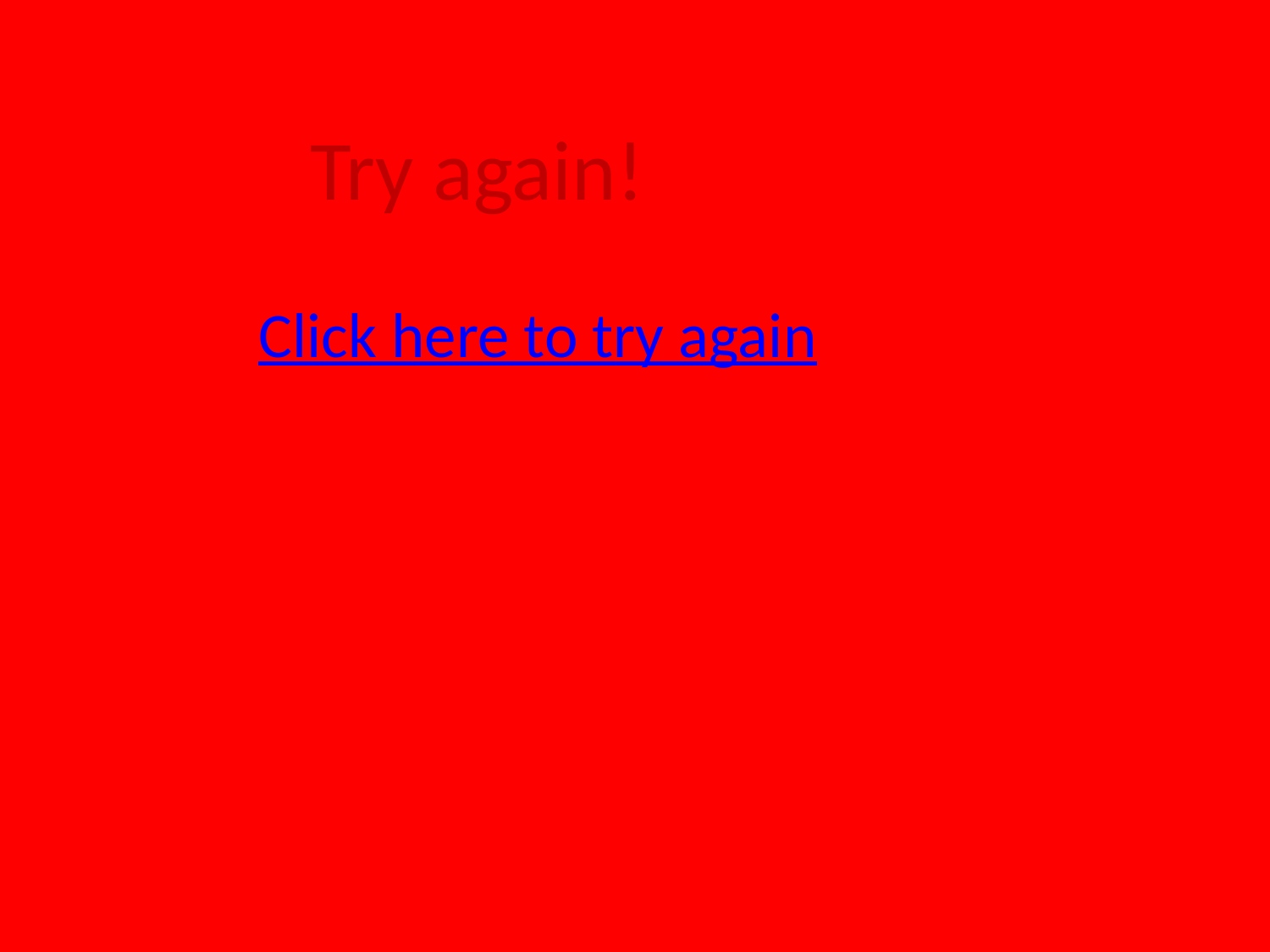

Try again!
	Click here to try again